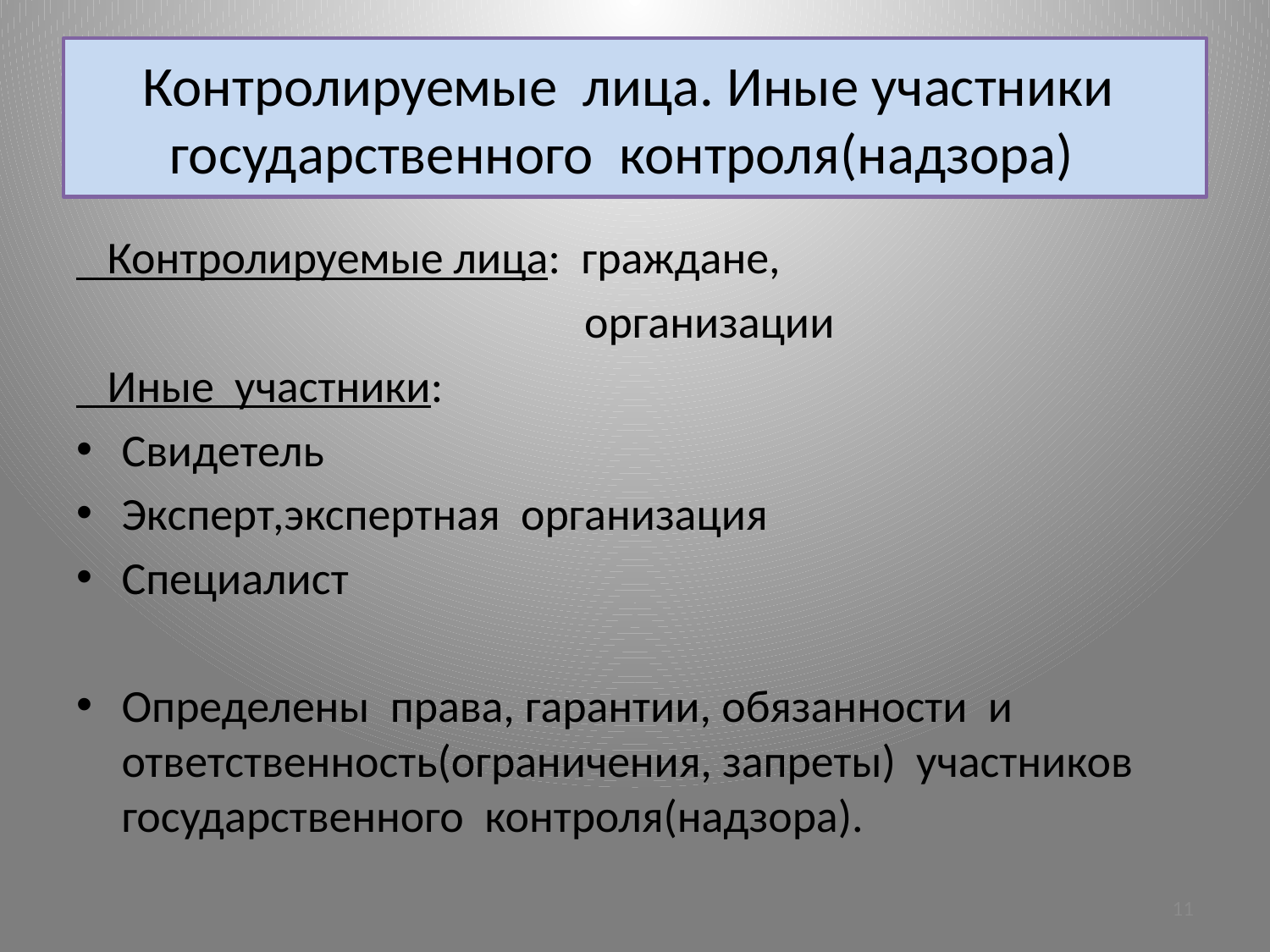

# Контролируемые  лица. Иные участники  государственного  контроля(надзора)
   Контролируемые лица:  граждане,
                                                 организации
   Иные  участники:
Свидетель
Эксперт,экспертная  организация
Специалист

Определены  права, гарантии, обязанности  и  ответственность(ограничения, запреты)  участников  государственного  контроля(надзора).
11